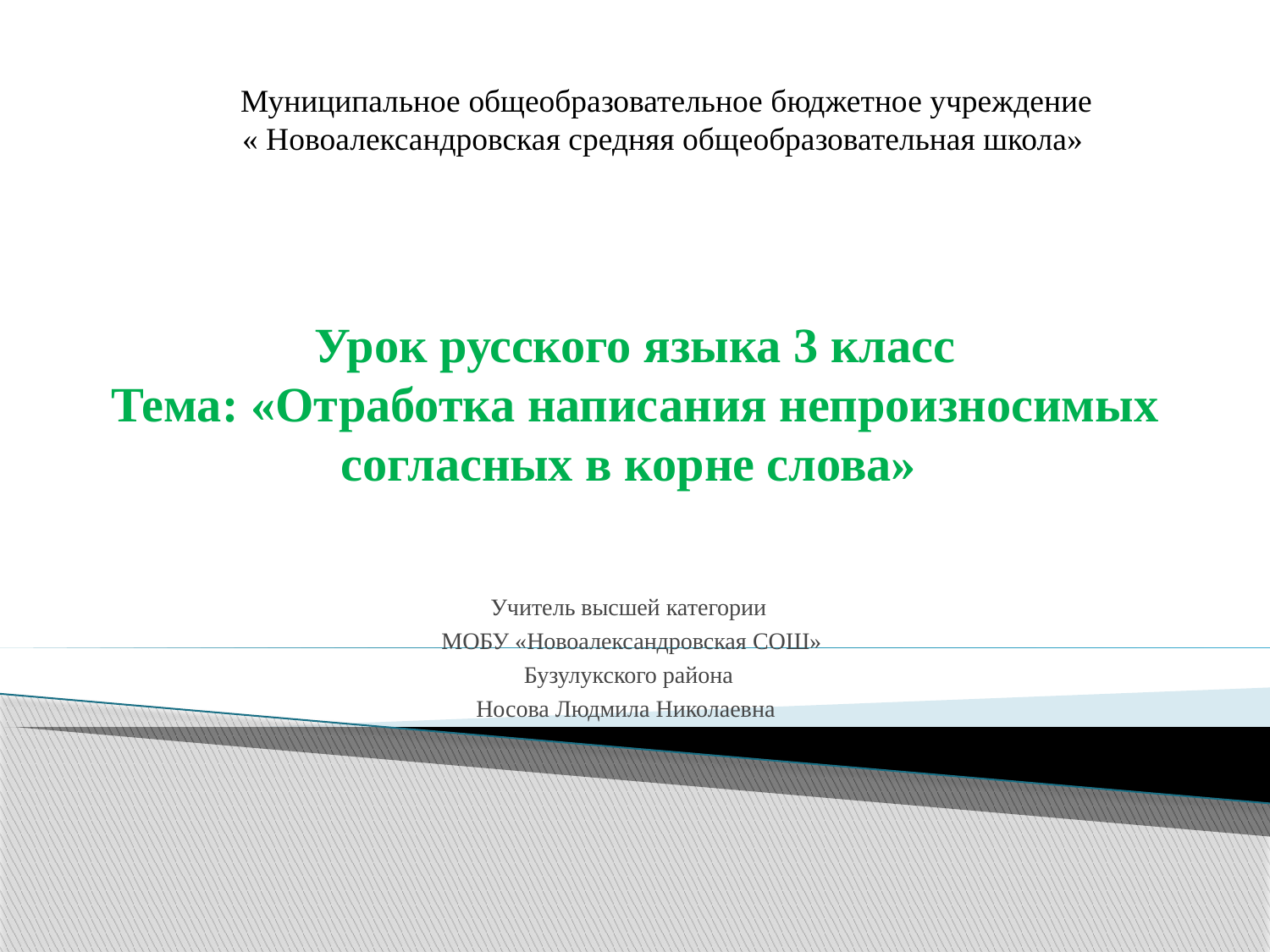

Муниципальное общеобразовательное бюджетное учреждение
 « Новоалександровская средняя общеобразовательная школа»
# Урок русского языка 3 класс Тема: «Отработка написания непроизносимых согласных в корне слова»

Учитель высшей категории
МОБУ «Новоалександровская СОШ»
Бузулукского района
Носова Людмила Николаевна